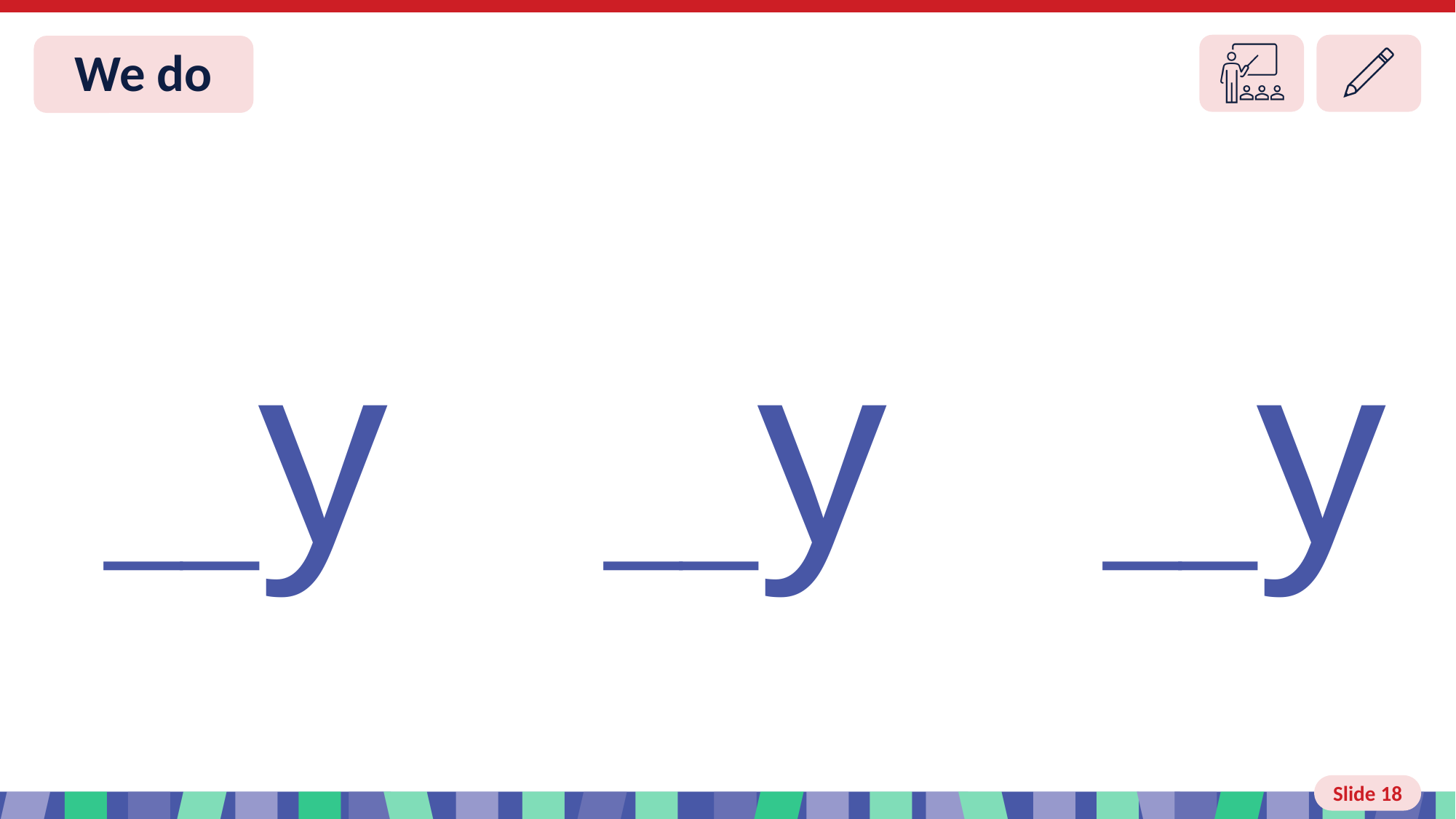

# Slide 18 We do
 __y   __y   __y